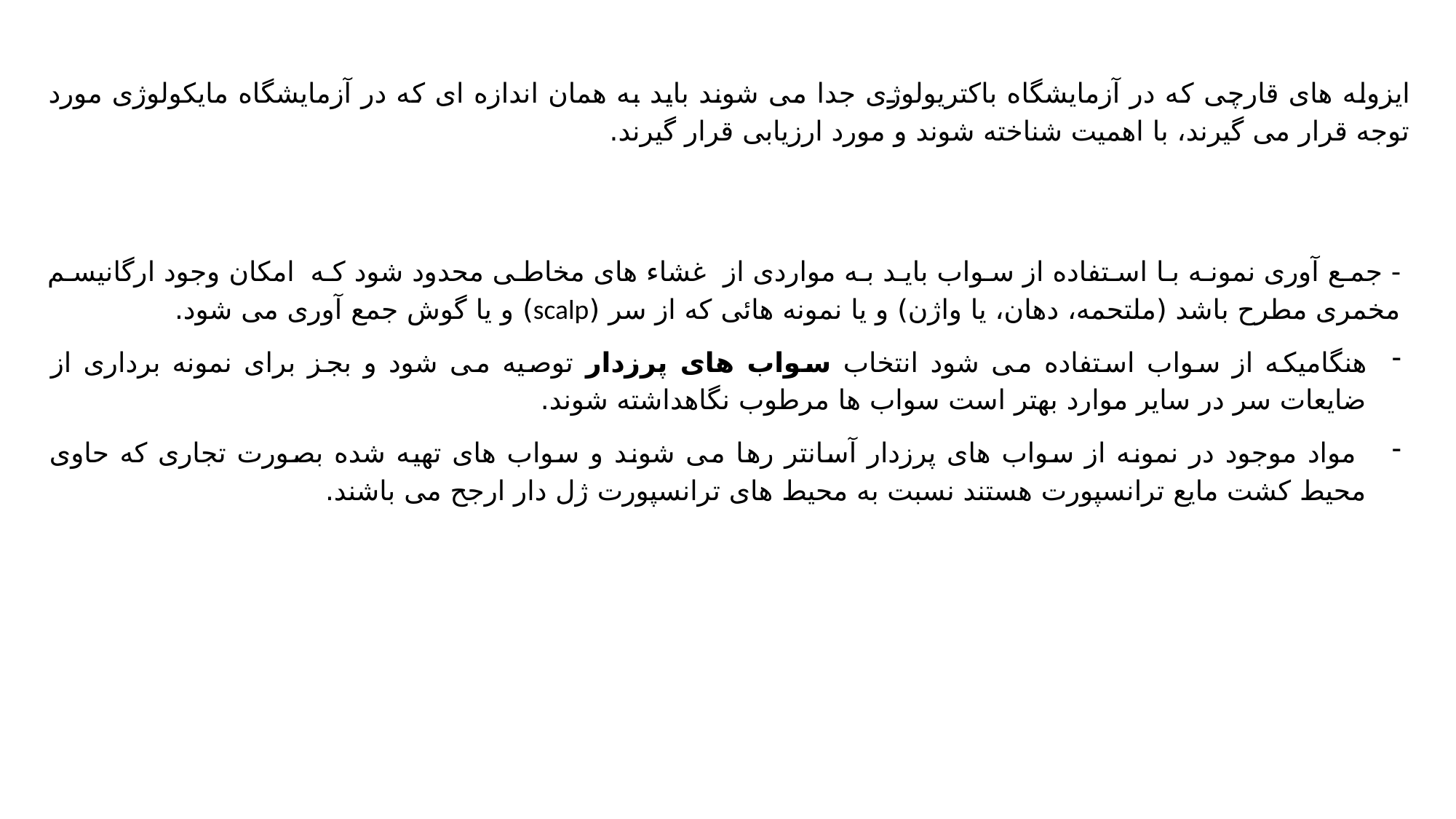

ایزوله های قارچی که در آزمایشگاه باکتریولوژی جدا می شوند باید به همان اندازه ای که در آزمایشگاه مایکولوژی مورد توجه قرار می گیرند، با اهمیت شناخته شوند و مورد ارزیابی قرار گیرند.
- جمع آوری نمونه با استفاده از سواب باید به مواردی از  غشاء های مخاطی محدود شود که امکان وجود ارگانیسم مخمری مطرح باشد (ملتحمه، دهان، یا واژن) و یا نمونه هائی که از سر (scalp) و یا گوش جمع آوری می شود.
هنگامیکه از سواب استفاده می شود انتخاب سواب های پرزدار توصیه می شود و بجز برای نمونه برداری از ضایعات سر در سایر موارد بهتر است سواب ها مرطوب نگاهداشته شوند.
 مواد موجود در نمونه از سواب های پرزدار آسانتر رها می شوند و سواب های تهیه شده بصورت تجاری که حاوی محیط کشت مایع ترانسپورت هستند نسبت به محیط های ترانسپورت ژل دار ارجح می باشند.